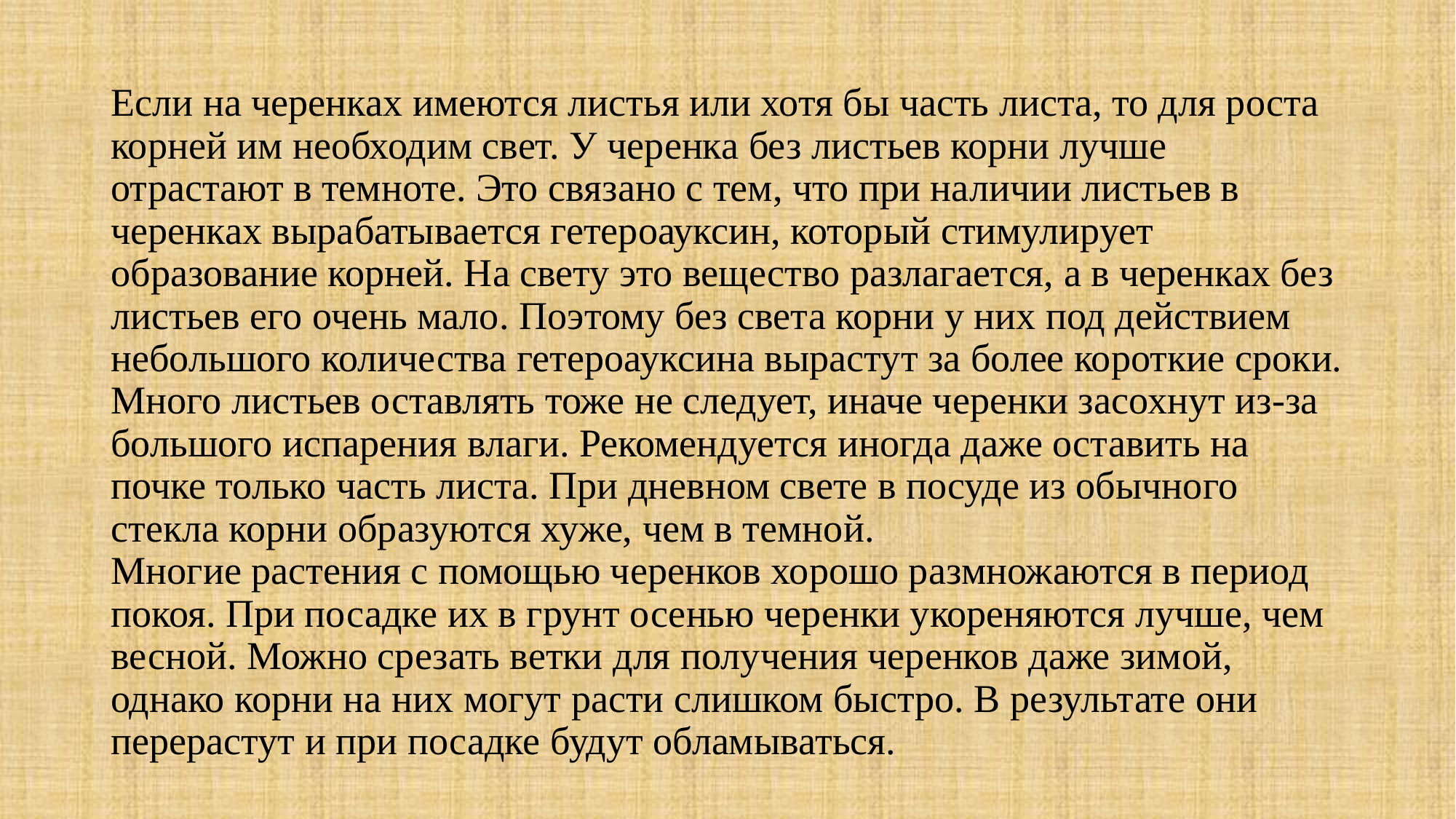

# Если на черенках имеются листья или хотя бы часть листа, то для роста корней им необходим свет. У черенка без листьев корни лучше отрастают в темноте. Это связано с тем, что при наличии листьев в черенках вырабатывается гетероауксин, который стимулирует образование корней. На свету это вещество разлагается, а в черенках без листьев его очень мало. Поэтому без света корни у них под действием небольшого количества гетероауксина вырастут за более короткие сроки. Много листьев оставлять тоже не следует, иначе черенки засохнут из-за большого испарения влаги. Рекомендуется иногда даже оставить на почке только часть листа. При дневном свете в посуде из обычного стекла корни образуются хуже, чем в темной. Многие растения с помощью черенков хорошо размножаются в период покоя. При посадке их в грунт осенью черенки укореняются лучше, чем весной. Можно срезать ветки для получения черенков даже зимой, однако корни на них могут расти слишком быстро. В результате они перерастут и при посадке будут обламываться.